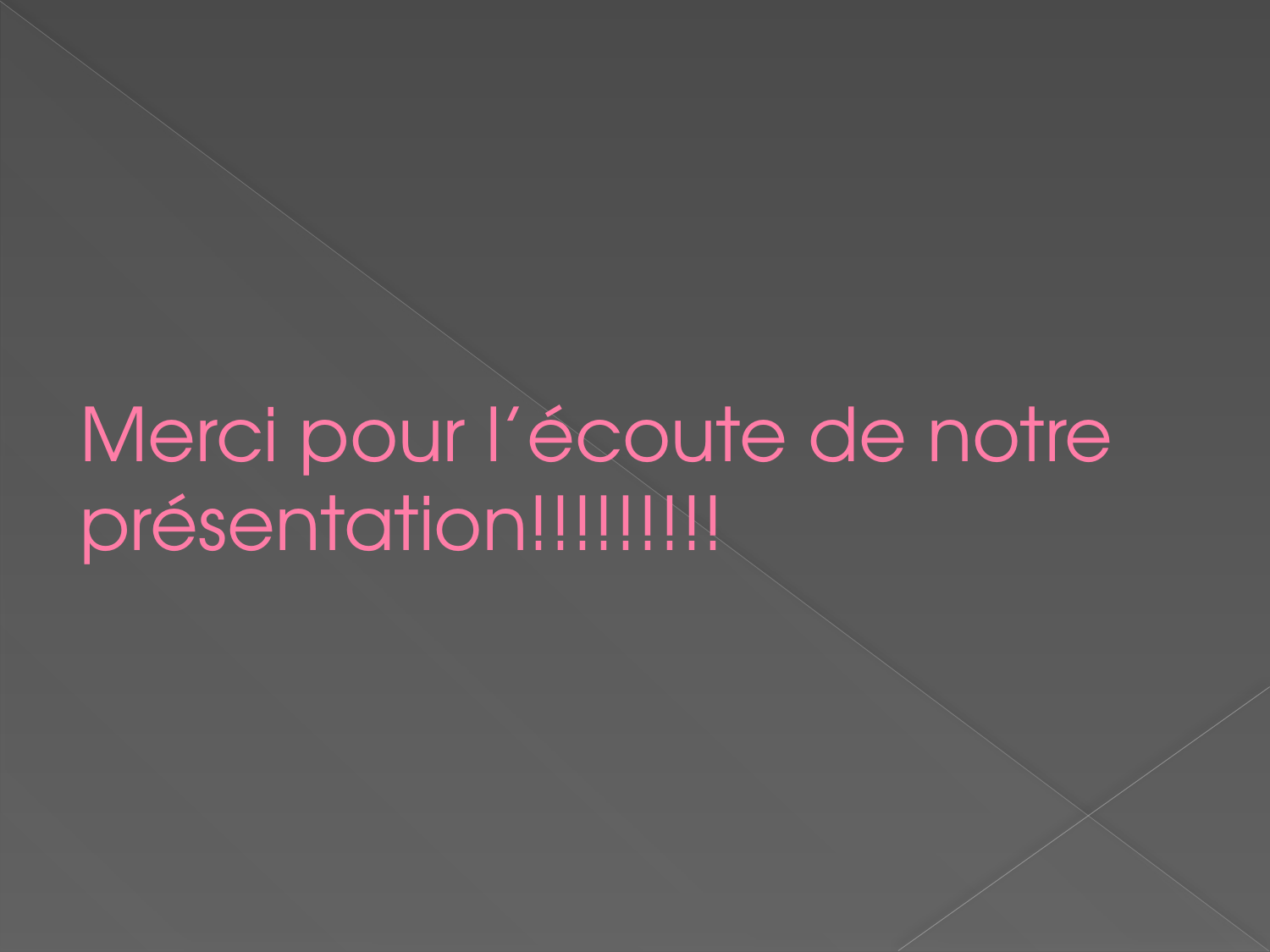

# Merci pour l’écoute de notre présentation!!!!!!!!!